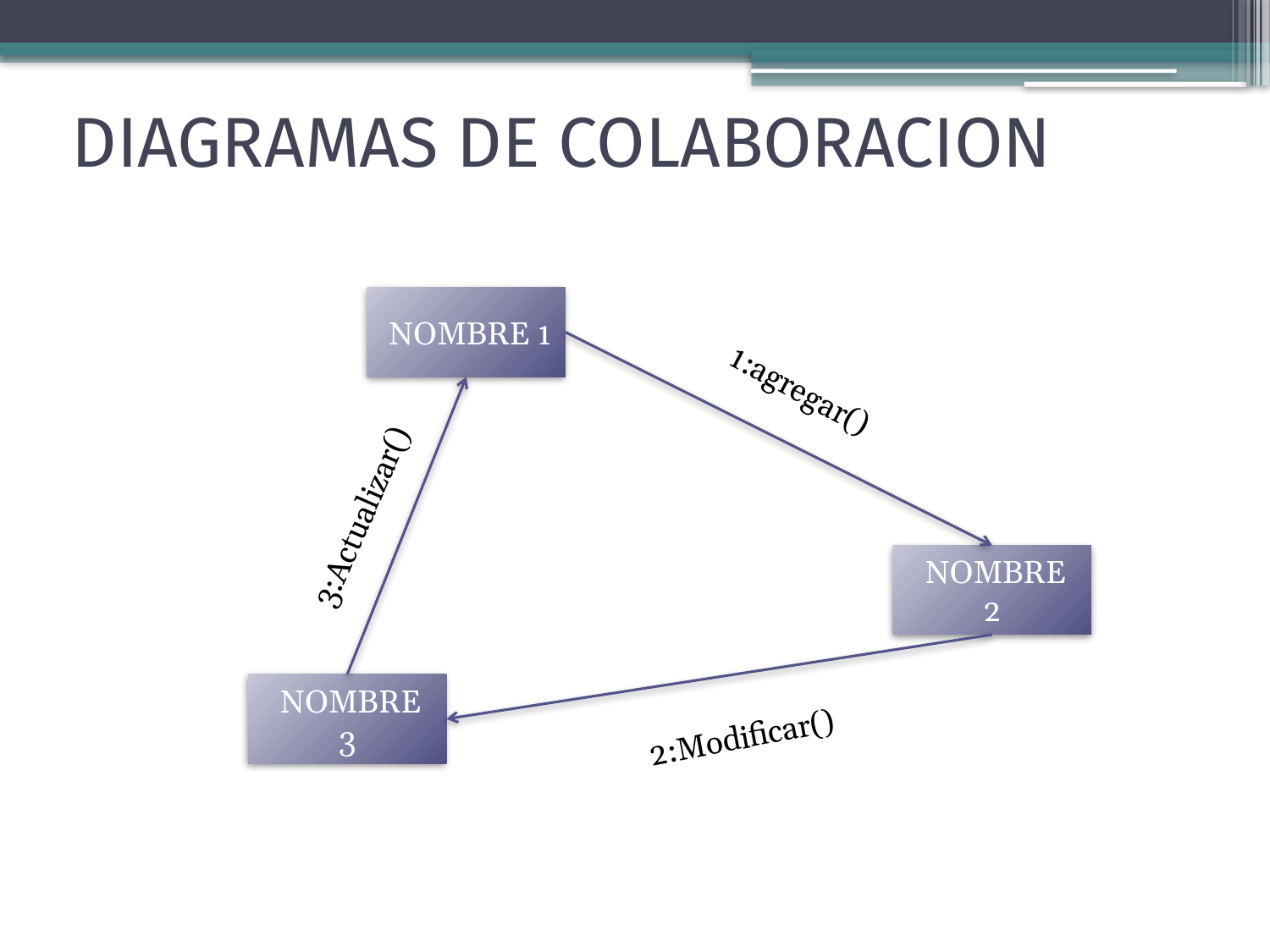

# DIAGRAMAS DE COLABORACION
 NOMBRE 1
1:agregar()
3:Actualizar()
 NOMBRE 2
 NOMBRE 3
2:Modificar()